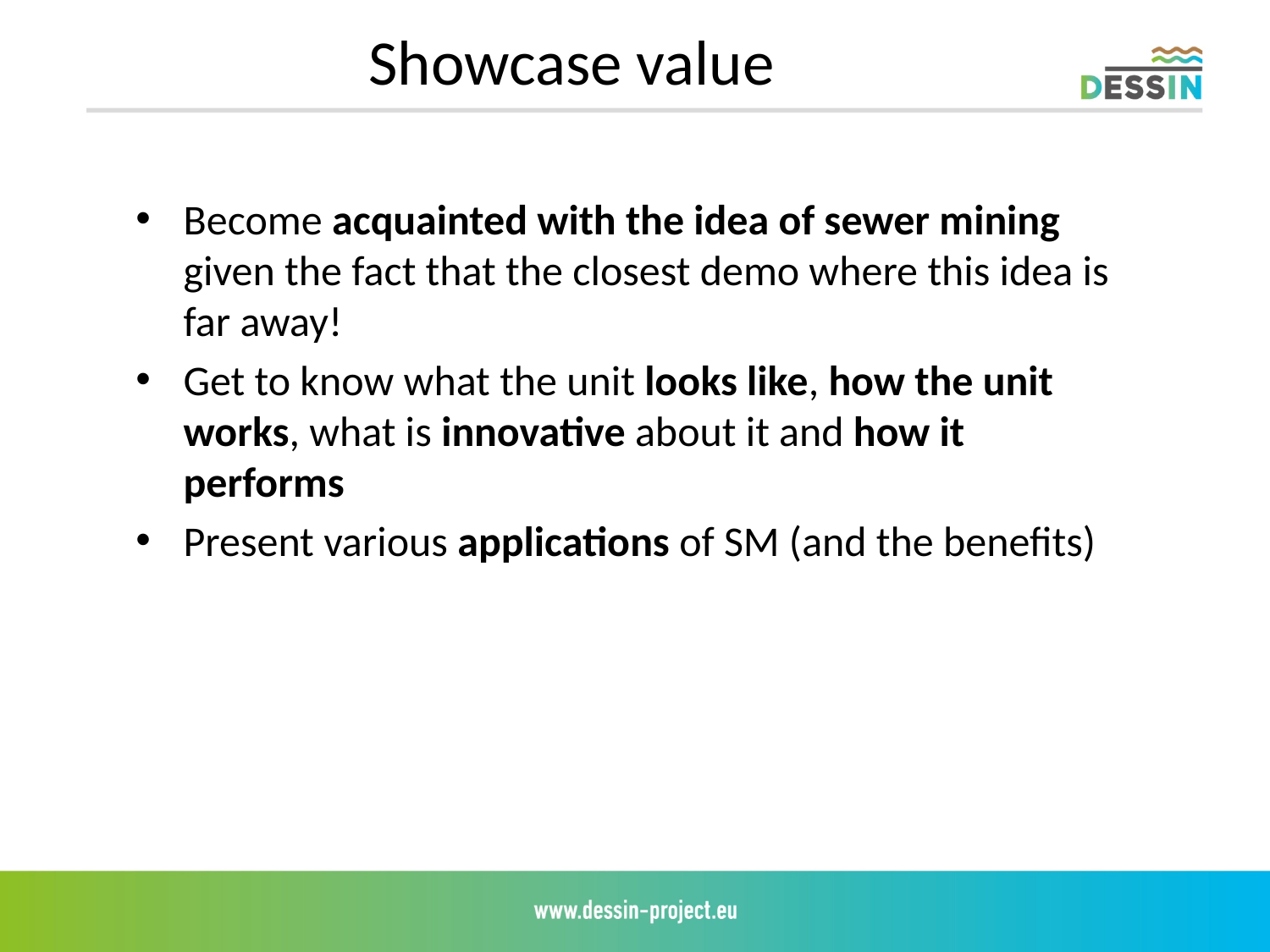

Showcase value
Become acquainted with the idea of sewer mining given the fact that the closest demo where this idea is far away!
Get to know what the unit looks like, how the unit works, what is innovative about it and how it performs
Present various applications of SM (and the benefits)